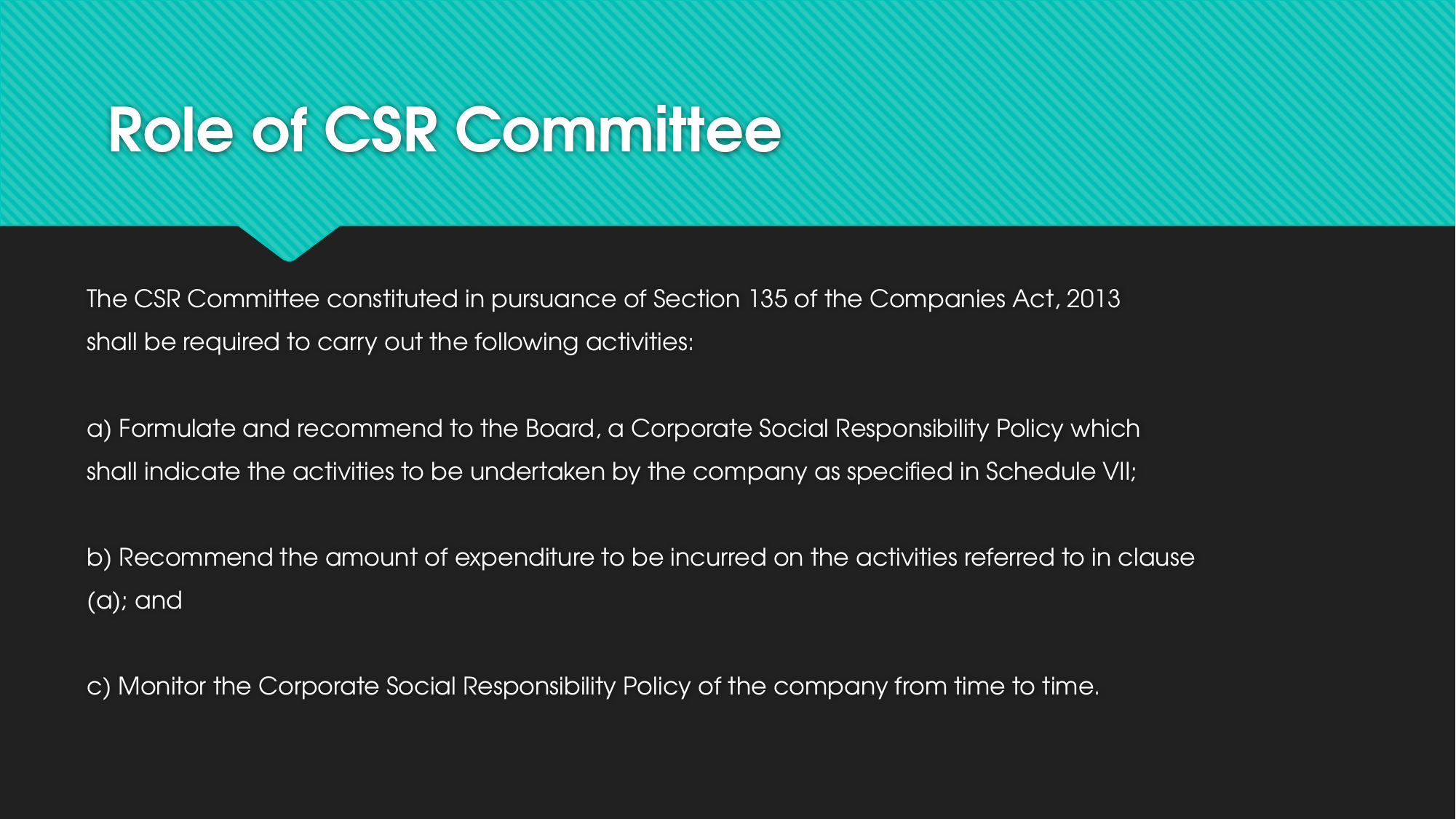

# Role of CSR Committee
The CSR Committee constituted in pursuance of Section 135 of the Companies Act, 2013
shall be required to carry out the following activities:

a) Formulate and recommend to the Board, a Corporate Social Responsibility Policy which
shall indicate the activities to be undertaken by the company as specified in Schedule VII;

b) Recommend the amount of expenditure to be incurred on the activities referred to in clause
(a); and

c) Monitor the Corporate Social Responsibility Policy of the company from time to time.